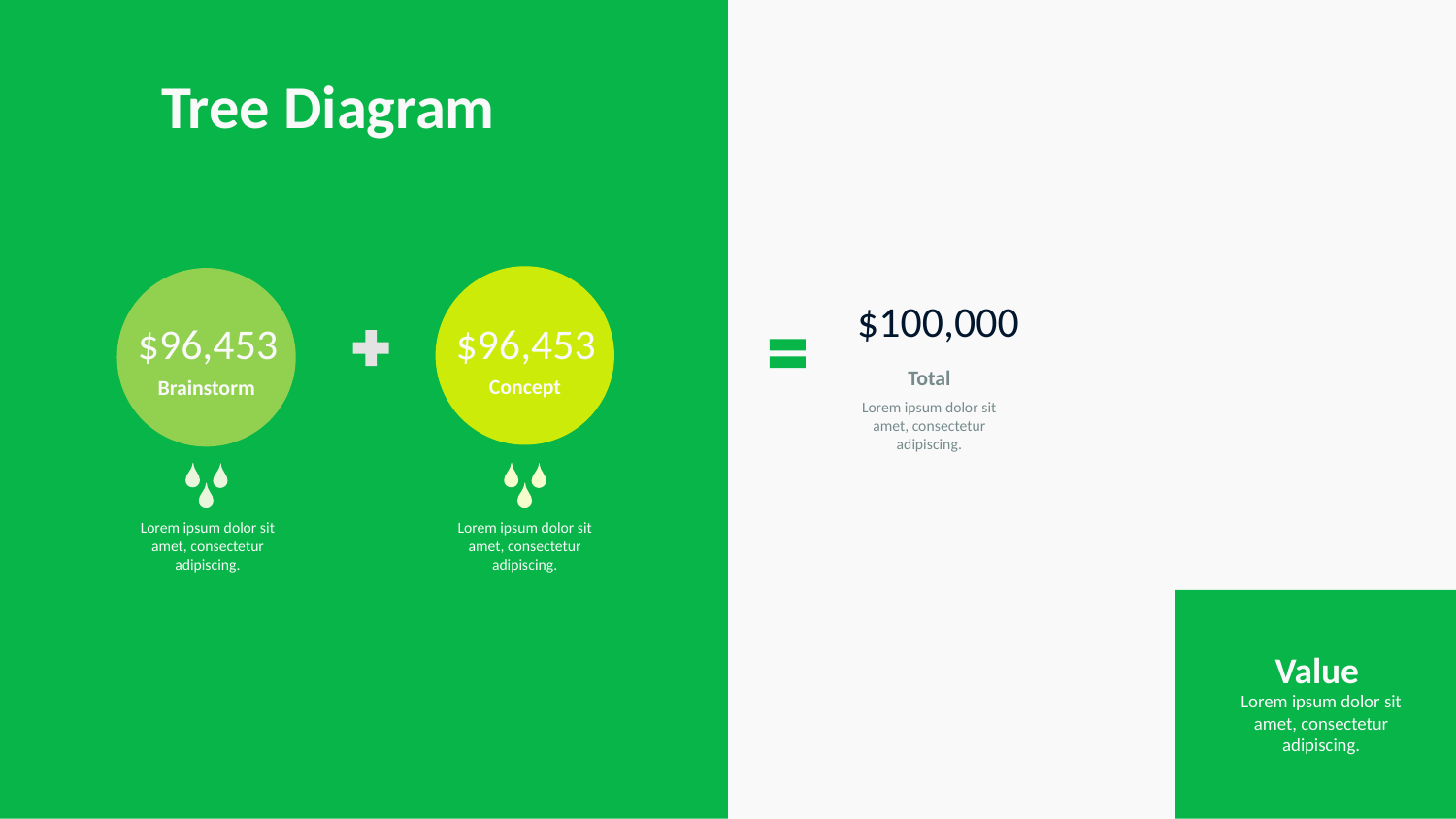

Tree Diagram

Concept

Brainstorm
$100,000
Total
Lorem ipsum dolor sit amet, consectetur adipiscing.
$96,453
$96,453

Lorem ipsum dolor sit amet, consectetur adipiscing.
Lorem ipsum dolor sit amet, consectetur adipiscing.

Value
Lorem ipsum dolor sit amet, consectetur adipiscing.